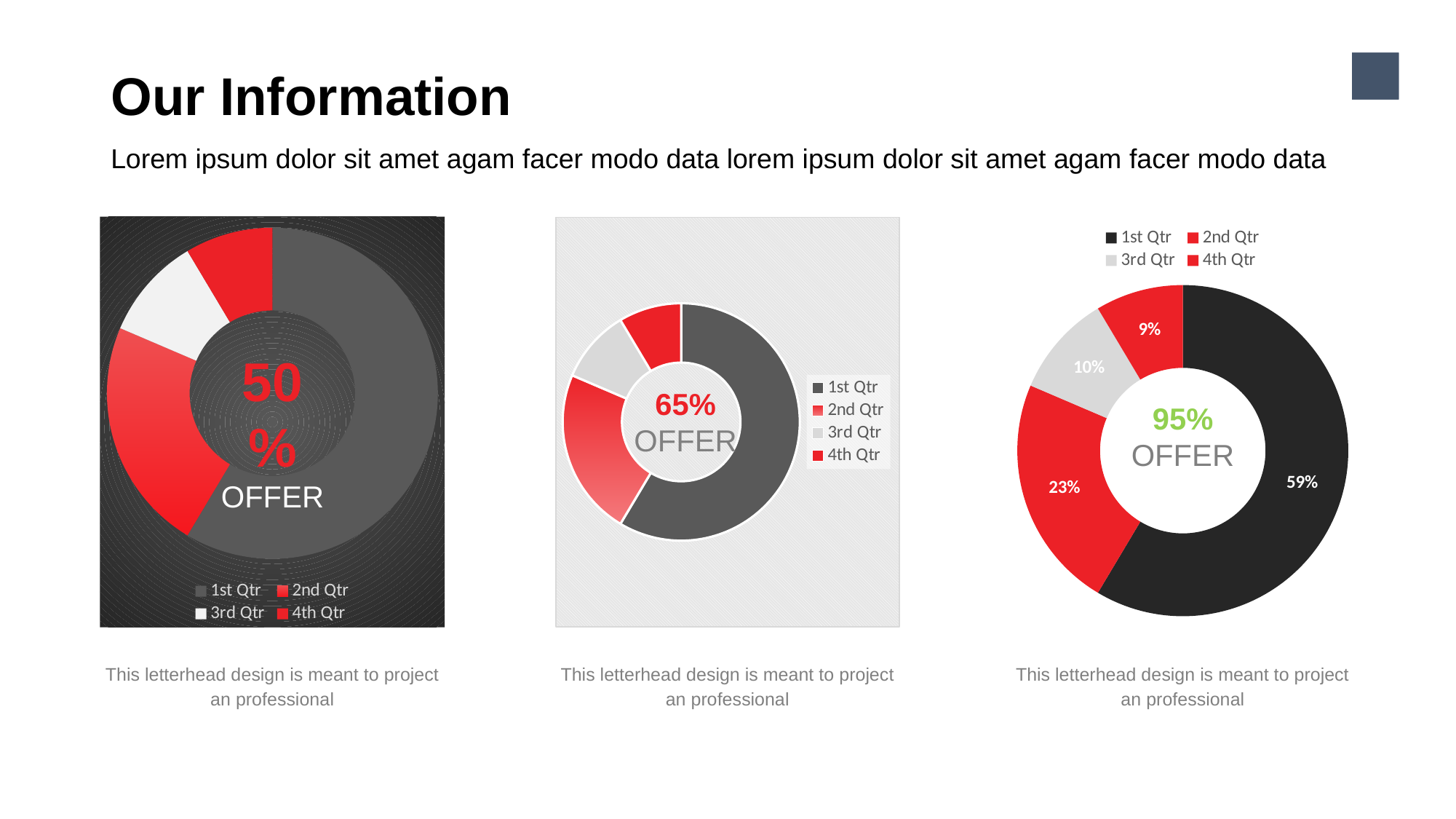

Our Information
17
Lorem ipsum dolor sit amet agam facer modo data lorem ipsum dolor sit amet agam facer modo data

### Chart

| Category | Sales |
|---|---|
| 1st Qtr | 8.2 |
| 2nd Qtr | 3.2 |
| 3rd Qtr | 1.4 |
| 4th Qtr | 1.2 |
50%
OFFER

### Chart

| Category | Sales |
|---|---|
| 1st Qtr | 8.2 |
| 2nd Qtr | 3.2 |
| 3rd Qtr | 1.4 |
| 4th Qtr | 1.2 |
65%
OFFER

### Chart

| Category | Sales |
|---|---|
| 1st Qtr | 8.2 |
| 2nd Qtr | 3.2 |
| 3rd Qtr | 1.4 |
| 4th Qtr | 1.2 |
95%
OFFER
This letterhead design is meant to project an professional
This letterhead design is meant to project an professional
This letterhead design is meant to project an professional